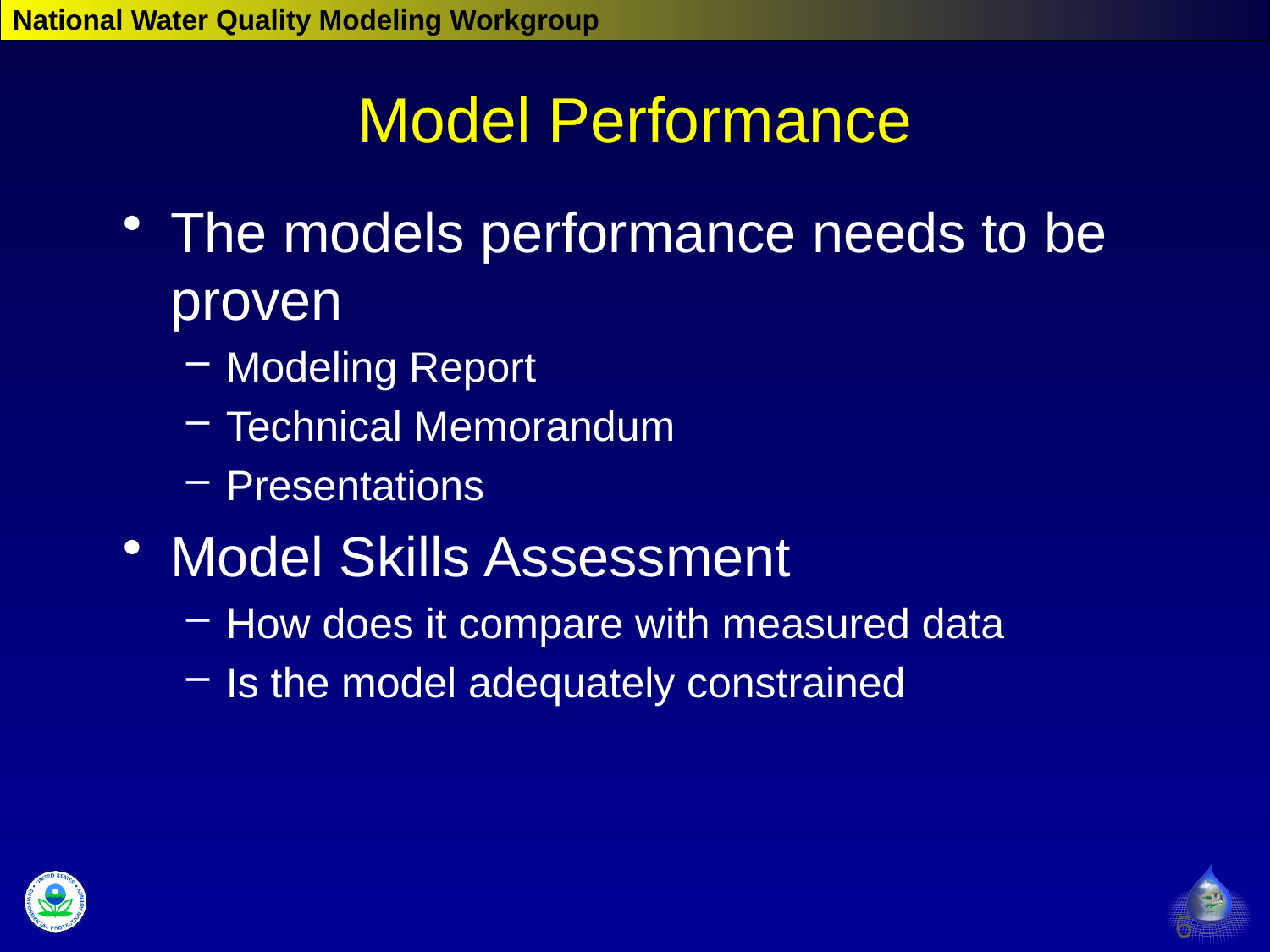

# Model Performance
The models performance needs to be proven
Modeling Report
Technical Memorandum
Presentations
Model Skills Assessment
How does it compare with measured data
Is the model adequately constrained
6